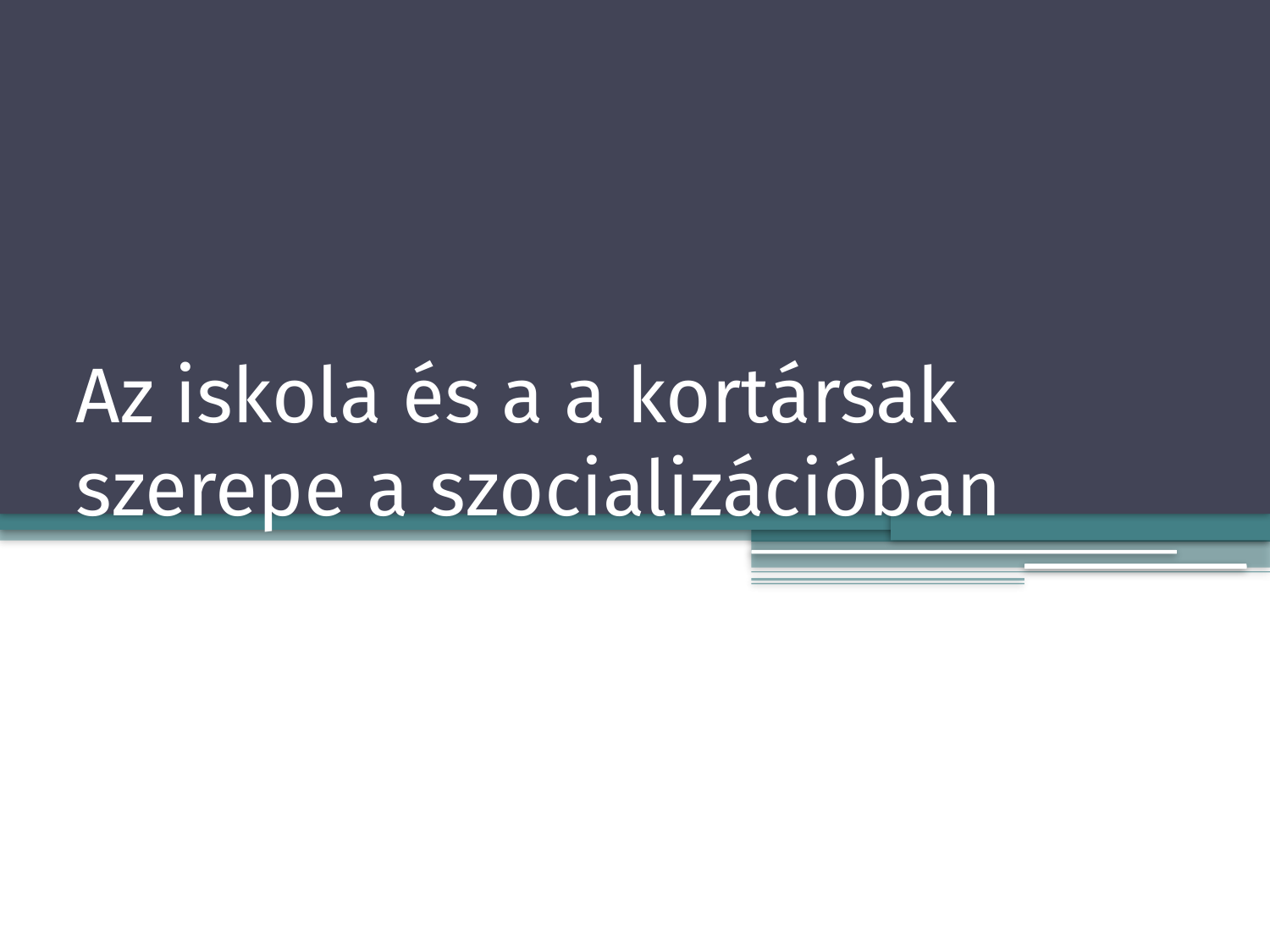

# Az iskola és a a kortársak szerepe a szocializációban